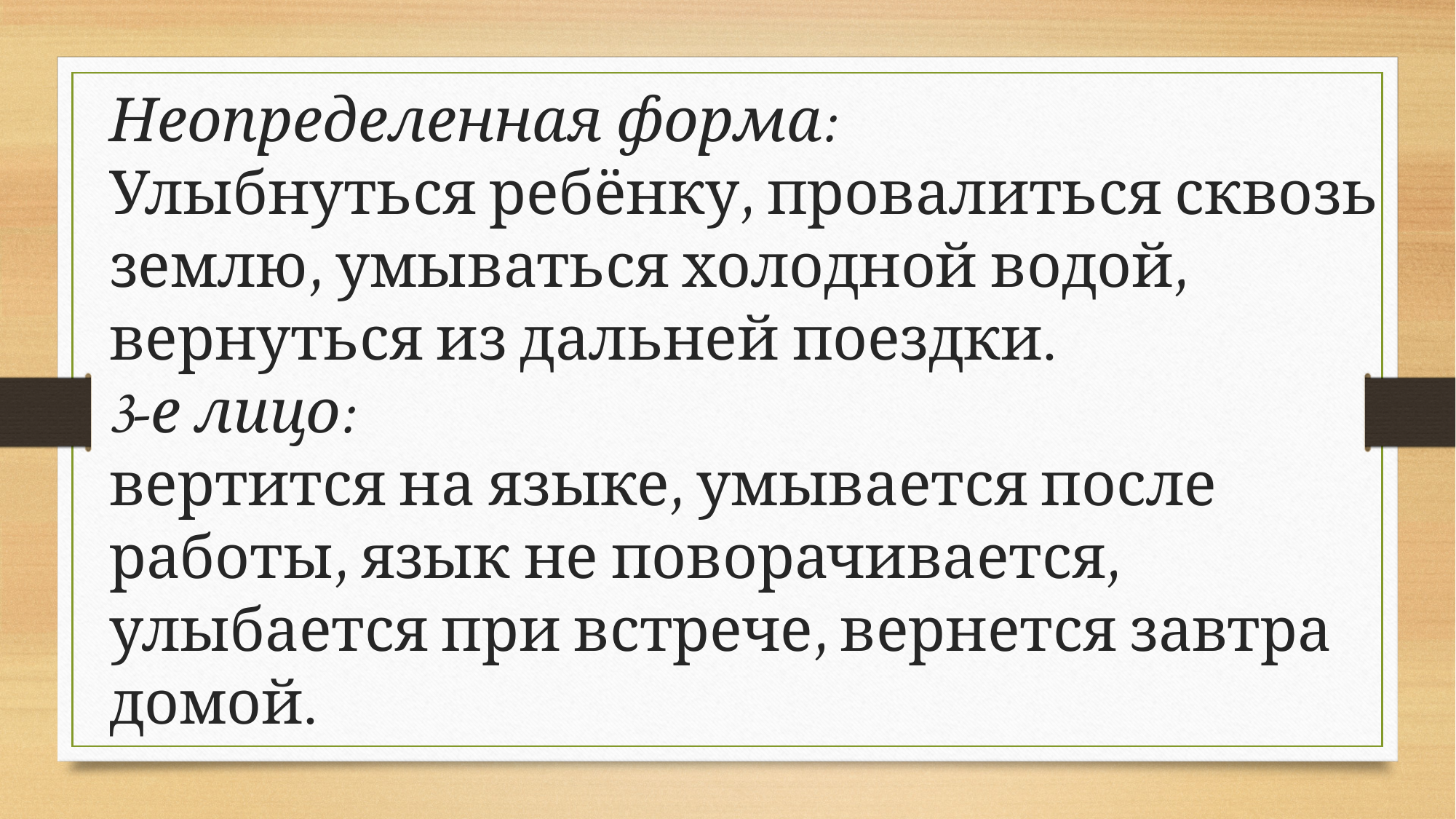

# Неопределенная форма: Улыбнуться ребёнку, провалиться сквозь землю, умываться холодной водой, вернуться из дальней поездки. 3-е лицо: вертится на языке, умывается после работы, язык не поворачивается, улыбается при встрече, вернется завтра домой.